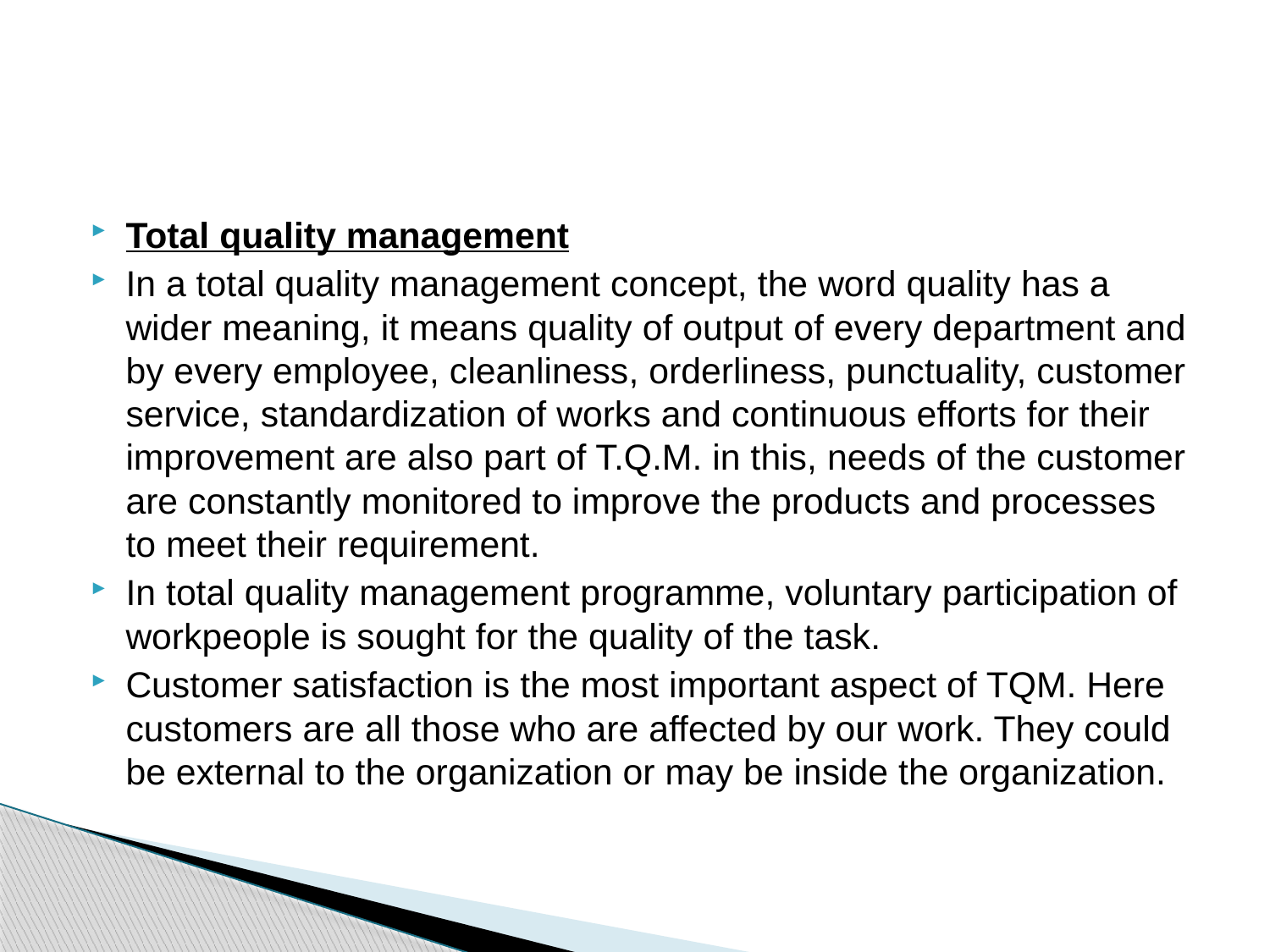

Total quality management
In a total quality management concept, the word quality has a wider meaning, it means quality of output of every department and by every employee, cleanliness, orderliness, punctuality, customer service, standardization of works and continuous efforts for their improvement are also part of T.Q.M. in this, needs of the customer are constantly monitored to improve the products and processes to meet their requirement.
In total quality management programme, voluntary participation of workpeople is sought for the quality of the task.
Customer satisfaction is the most important aspect of TQM. Here customers are all those who are affected by our work. They could be external to the organization or may be inside the organization.